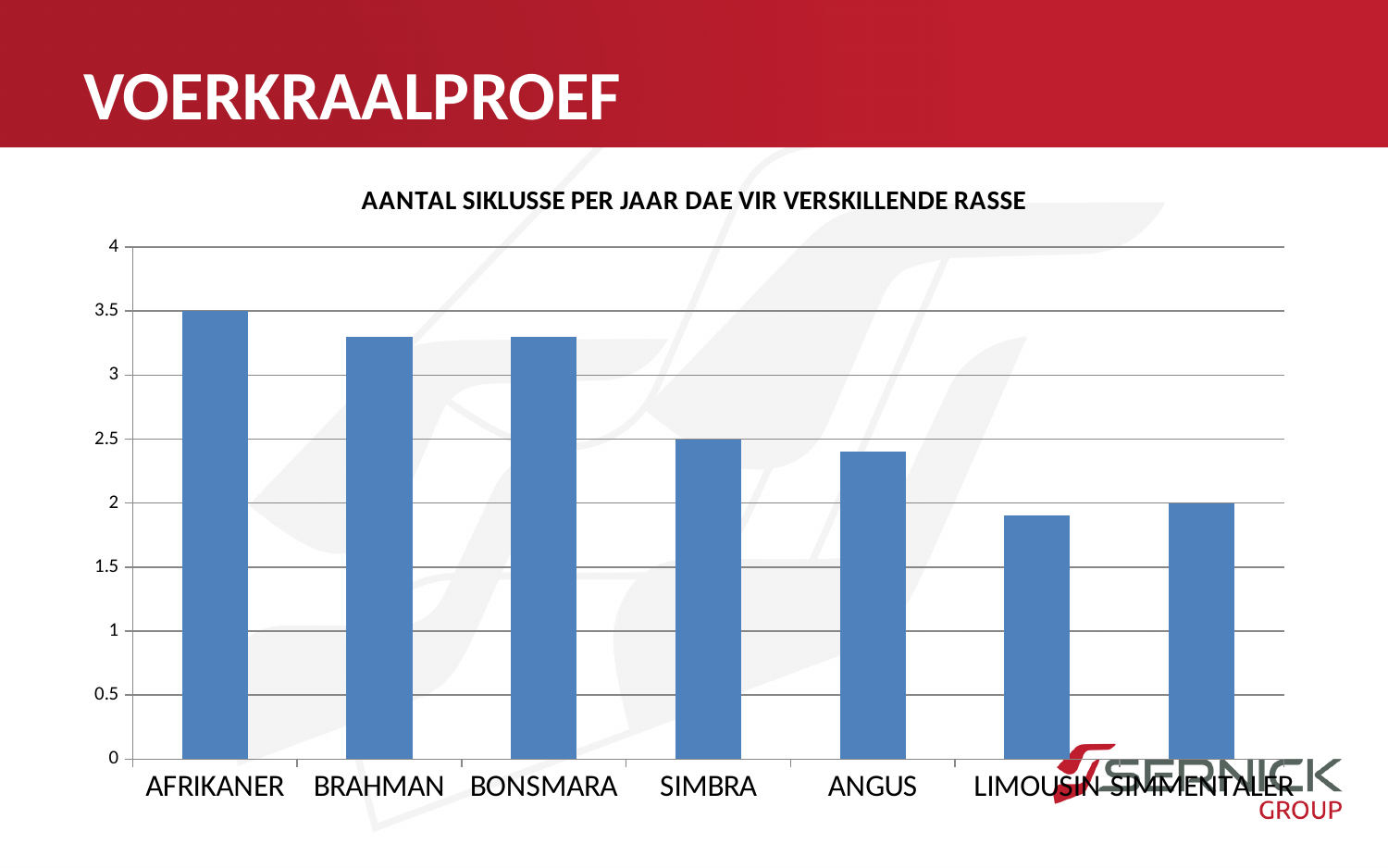

# VOERKRAALPROEF

### Chart: AANTAL SIKLUSSE PER JAAR DAE VIR VERSKILLENDE RASSE

| Category | AANTAL SIKLUSSE PER JAAR DAE |
|---|---|
| AFRIKANER | 3.5 |
| BRAHMAN | 3.3 |
| BONSMARA | 3.3 |
| SIMBRA | 2.5 |
| ANGUS | 2.4 |
| LIMOUSIN | 1.9 |
| SIMMENTALER | 2.0 |